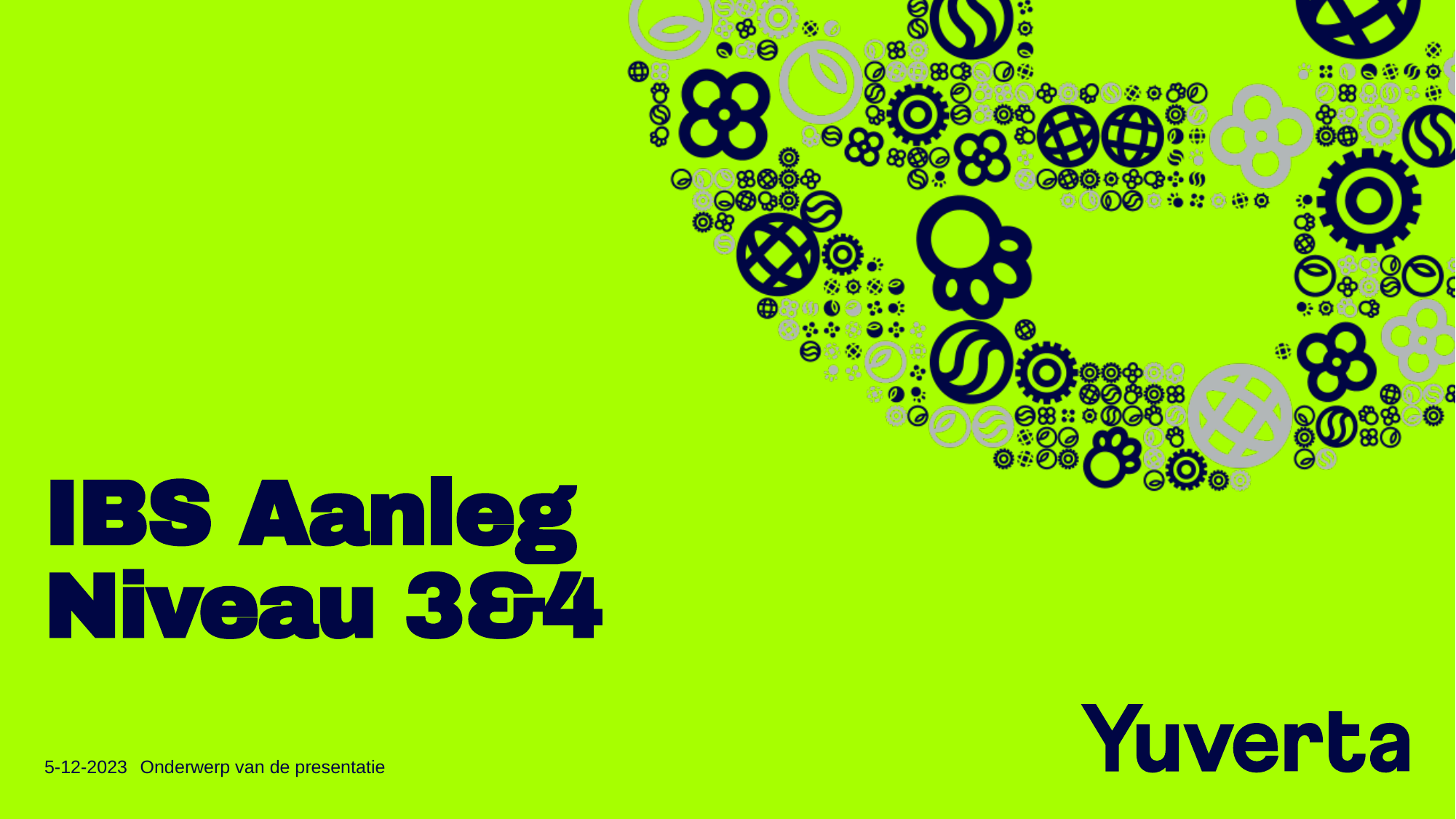

# IBS Aanleg Niveau 3&4
5-12-2023
Onderwerp van de presentatie
2